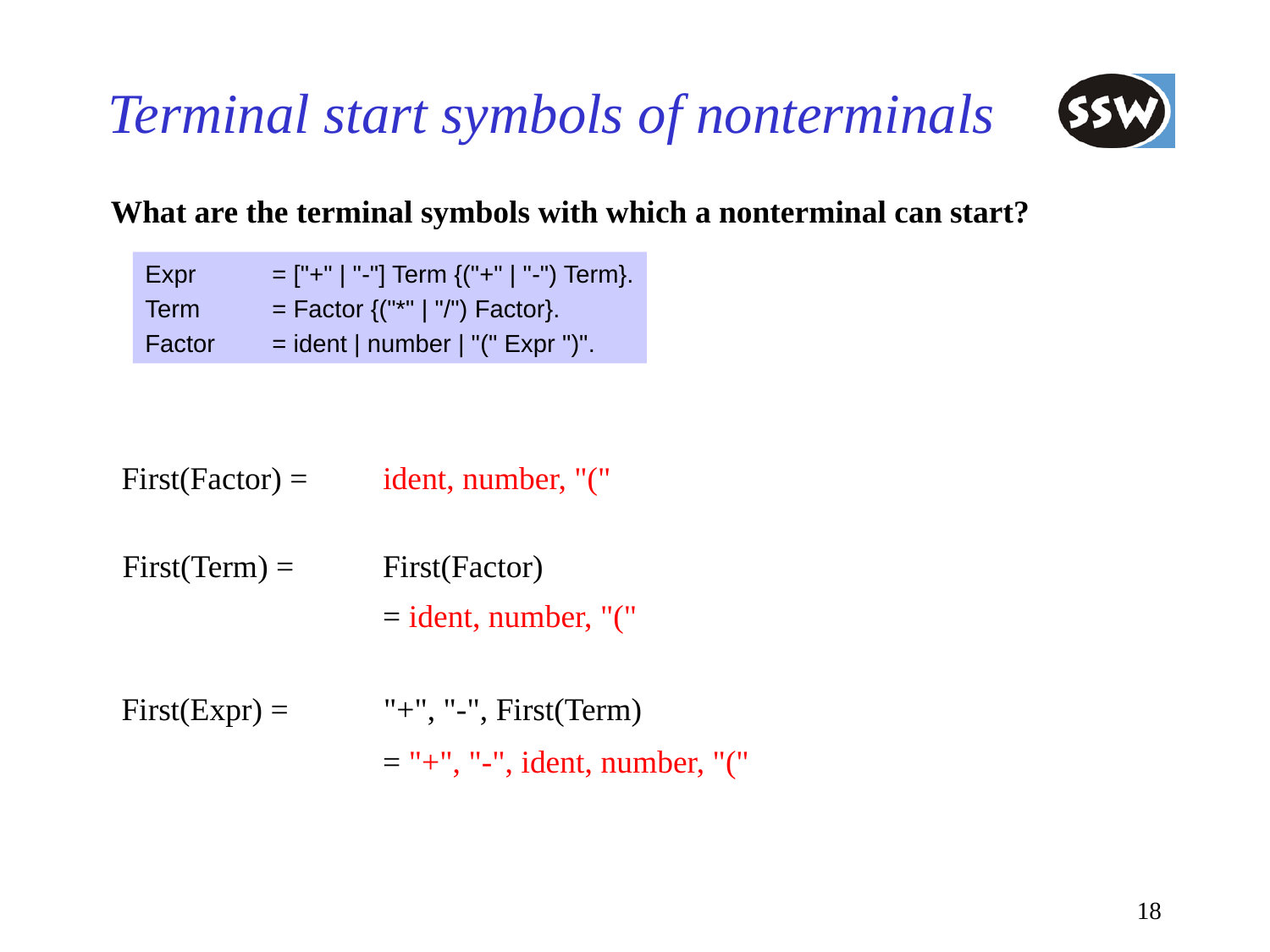

# Terminal start symbols of nonterminals
What are the terminal symbols with which a nonterminal can start?
Expr	= ["+" | "-"] Term {("+" | "-") Term}.
Term	= Factor {("*" | "/") Factor}.
Factor	= ident | number | "(" Expr ")".
First(Factor) =
ident, number, "("
First(Term) =
First(Factor)
= ident, number, "("
First(Expr) =
"+", "-", First(Term)
= "+", "-", ident, number, "("
18